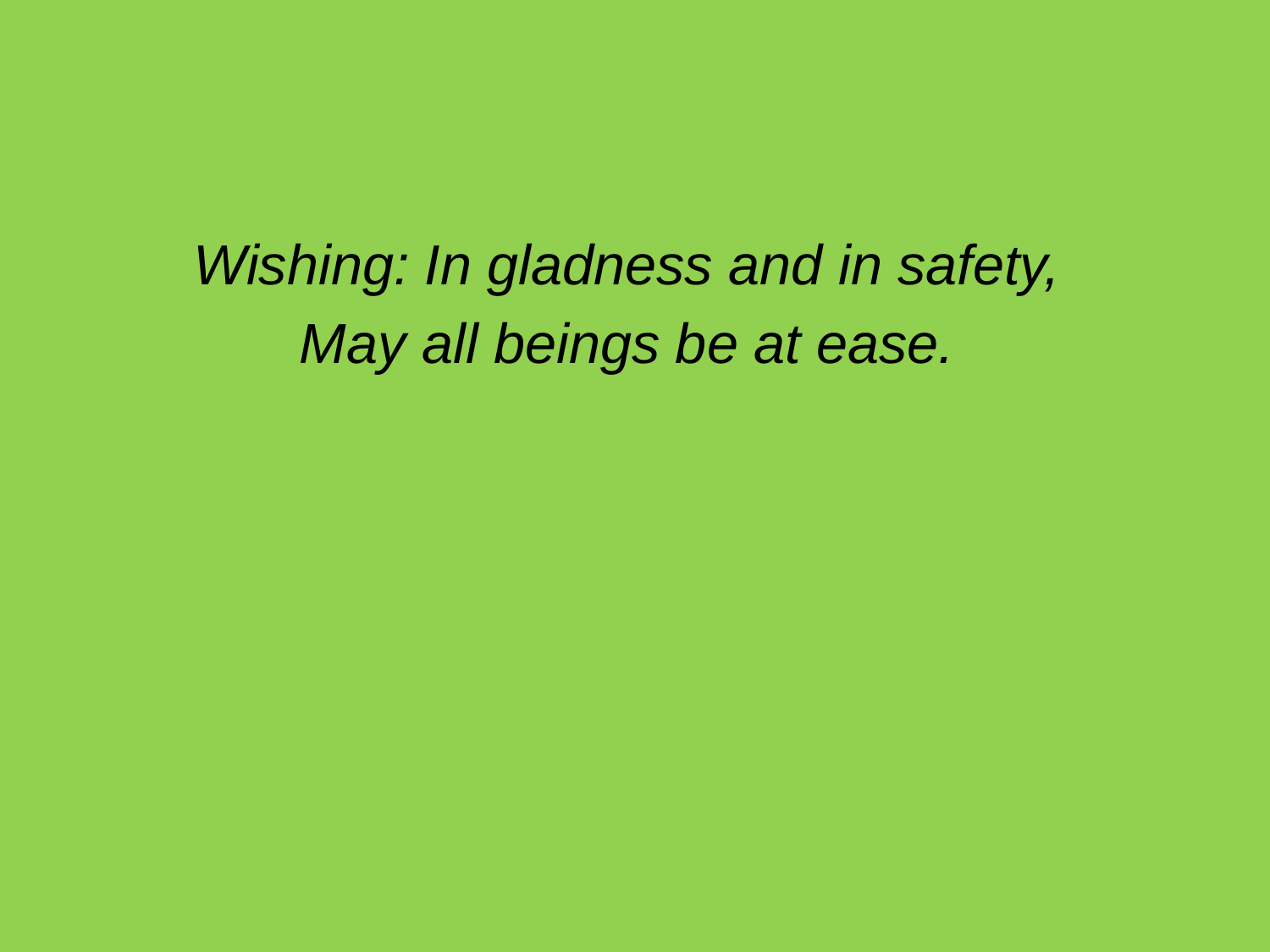

#
Wishing: In gladness and in safety,
May all beings be at ease.